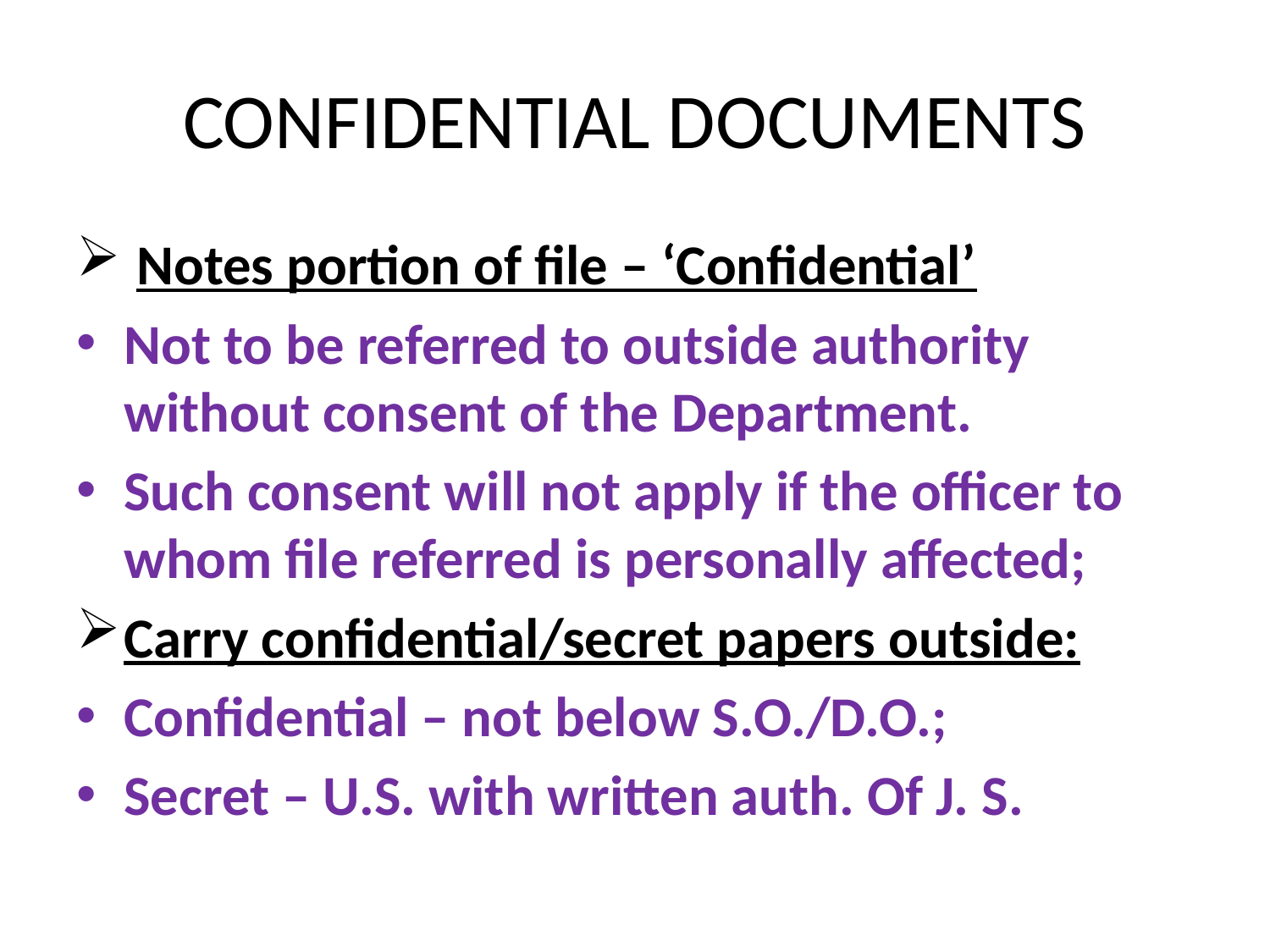

# CONFIDENTIAL DOCUMENTS
 Notes portion of file – ‘Confidential’
Not to be referred to outside authority without consent of the Department.
Such consent will not apply if the officer to whom file referred is personally affected;
Carry confidential/secret papers outside:
Confidential – not below S.O./D.O.;
Secret – U.S. with written auth. Of J. S.